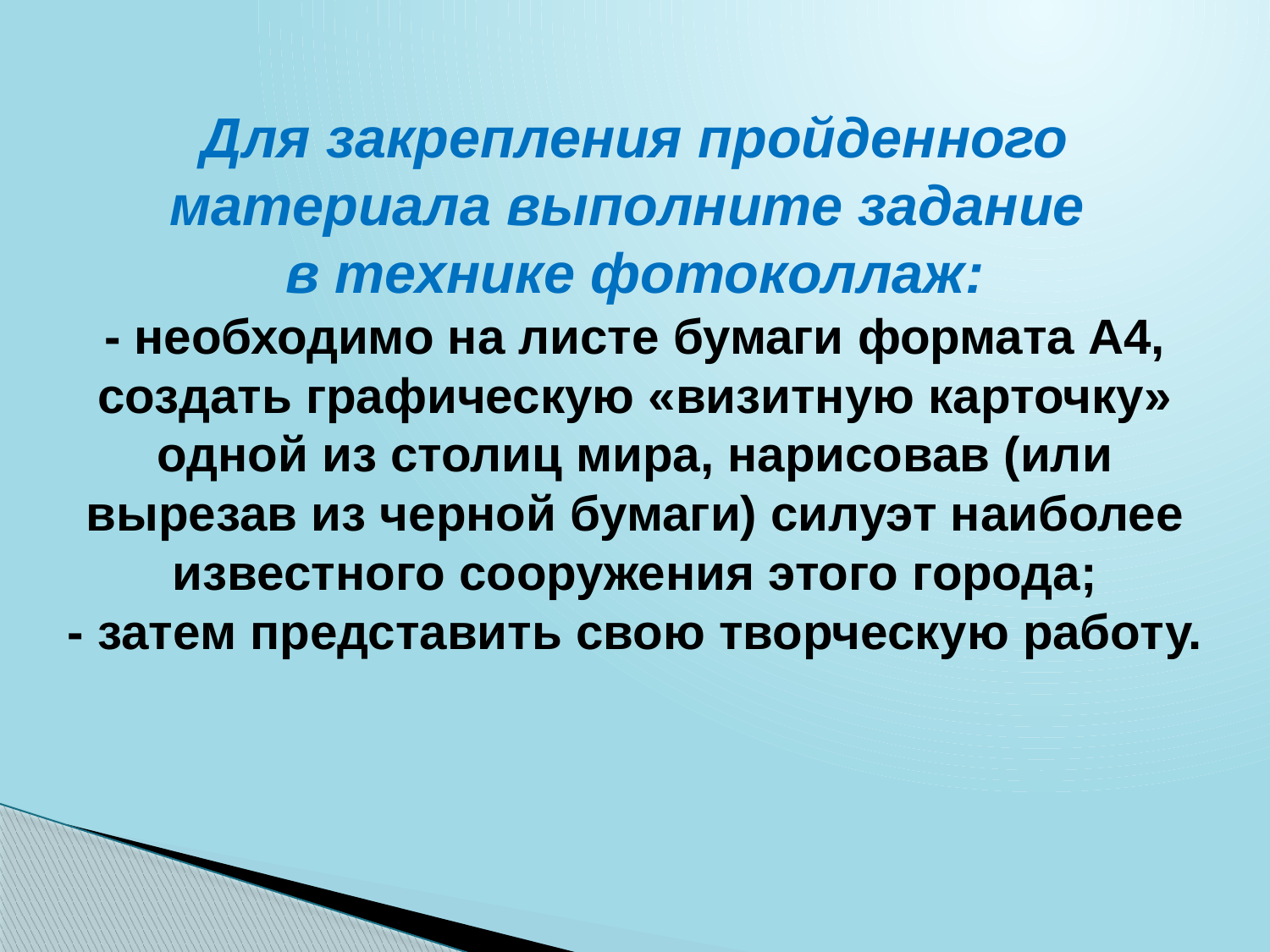

Для закрепления пройденного материала выполните задание
в технике фотоколлаж:
- необходимо на листе бумаги формата А4, создать графическую «визитную карточку» одной из столиц мира, нарисовав (или вырезав из черной бумаги) силуэт наиболее известного сооружения этого города;
- затем представить свою творческую работу.